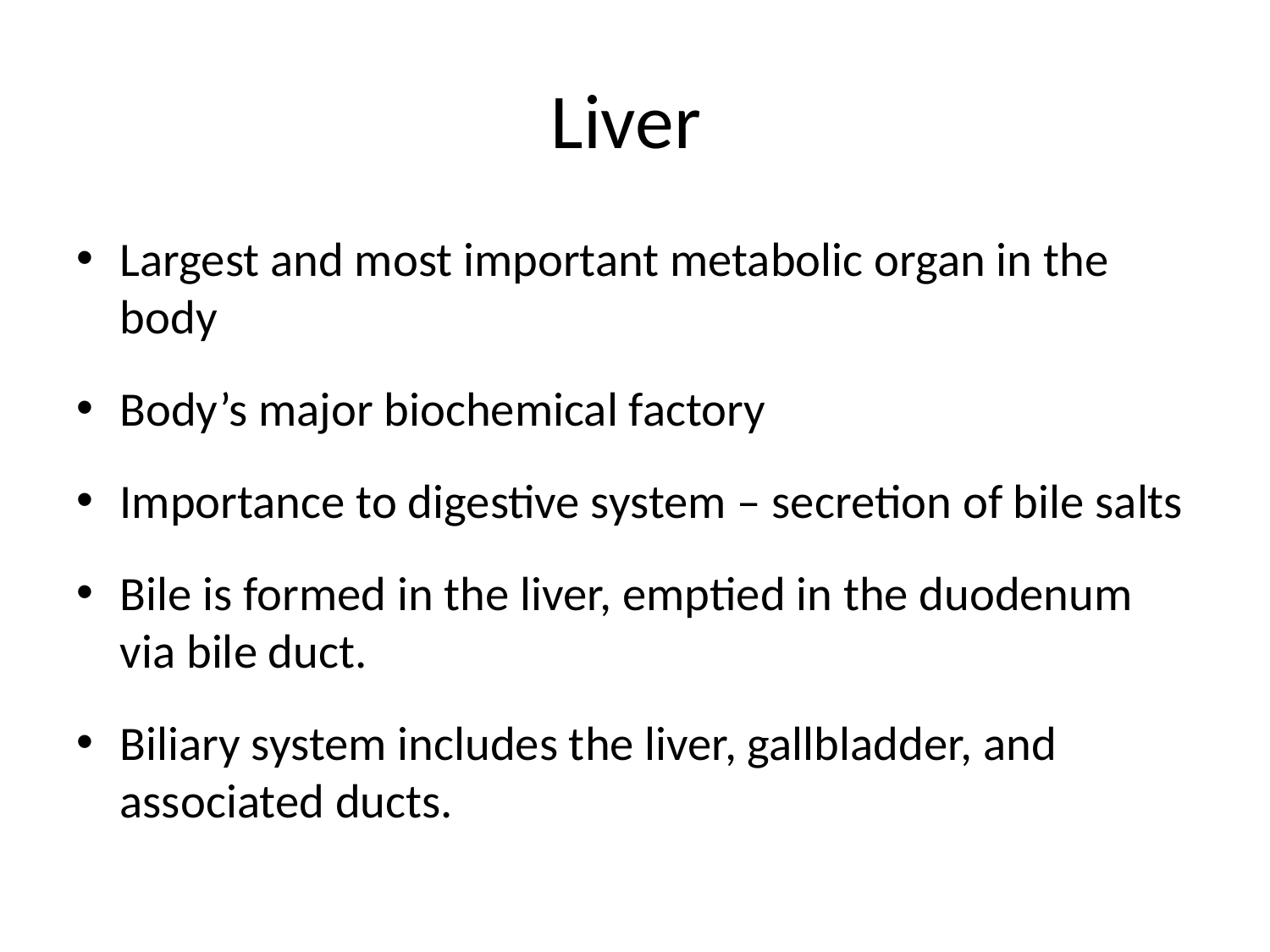

# Liver
Largest and most important metabolic organ in the body

Body’s major biochemical factory

Importance to digestive system – secretion of bile salts

Bile is formed in the liver, emptied in the duodenum via bile duct.

Biliary system includes the liver, gallbladder, and associated ducts.